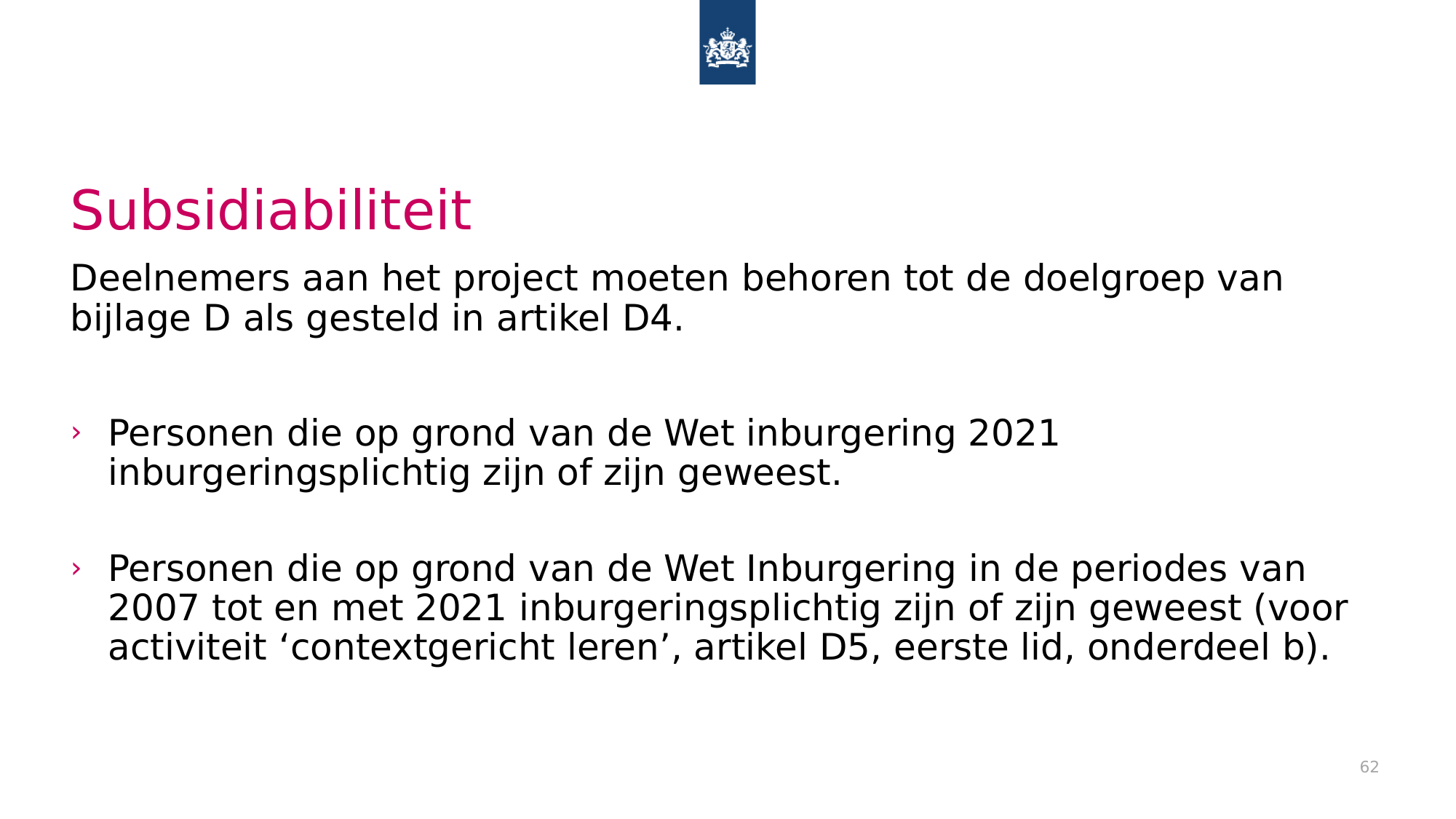

Subsidiabiliteit
Deelnemers aan het project moeten behoren tot de doelgroep van bijlage D als gesteld in artikel D4.

Personen die op grond van de Wet inburgering 2021 inburgeringsplichtig zijn of zijn geweest.
Personen die op grond van de Wet Inburgering in de periodes van 2007 tot en met 2021 inburgeringsplichtig zijn of zijn geweest (voor activiteit ‘contextgericht leren’, artikel D5, eerste lid, onderdeel b).

62